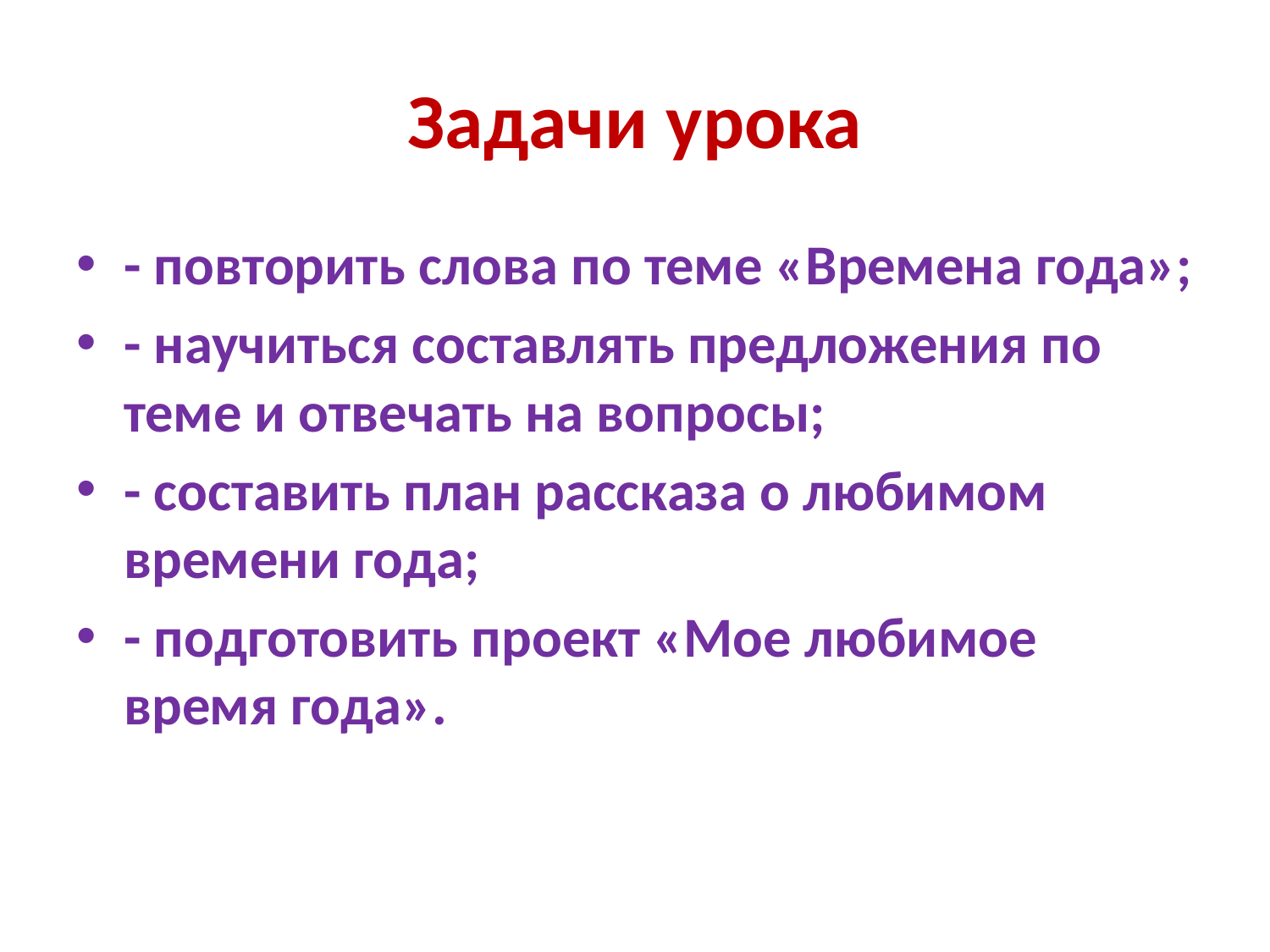

# Задачи урока
- повторить слова по теме «Времена года»;
- научиться составлять предложения по теме и отвечать на вопросы;
- составить план рассказа о любимом времени года;
- подготовить проект «Мое любимое время года».